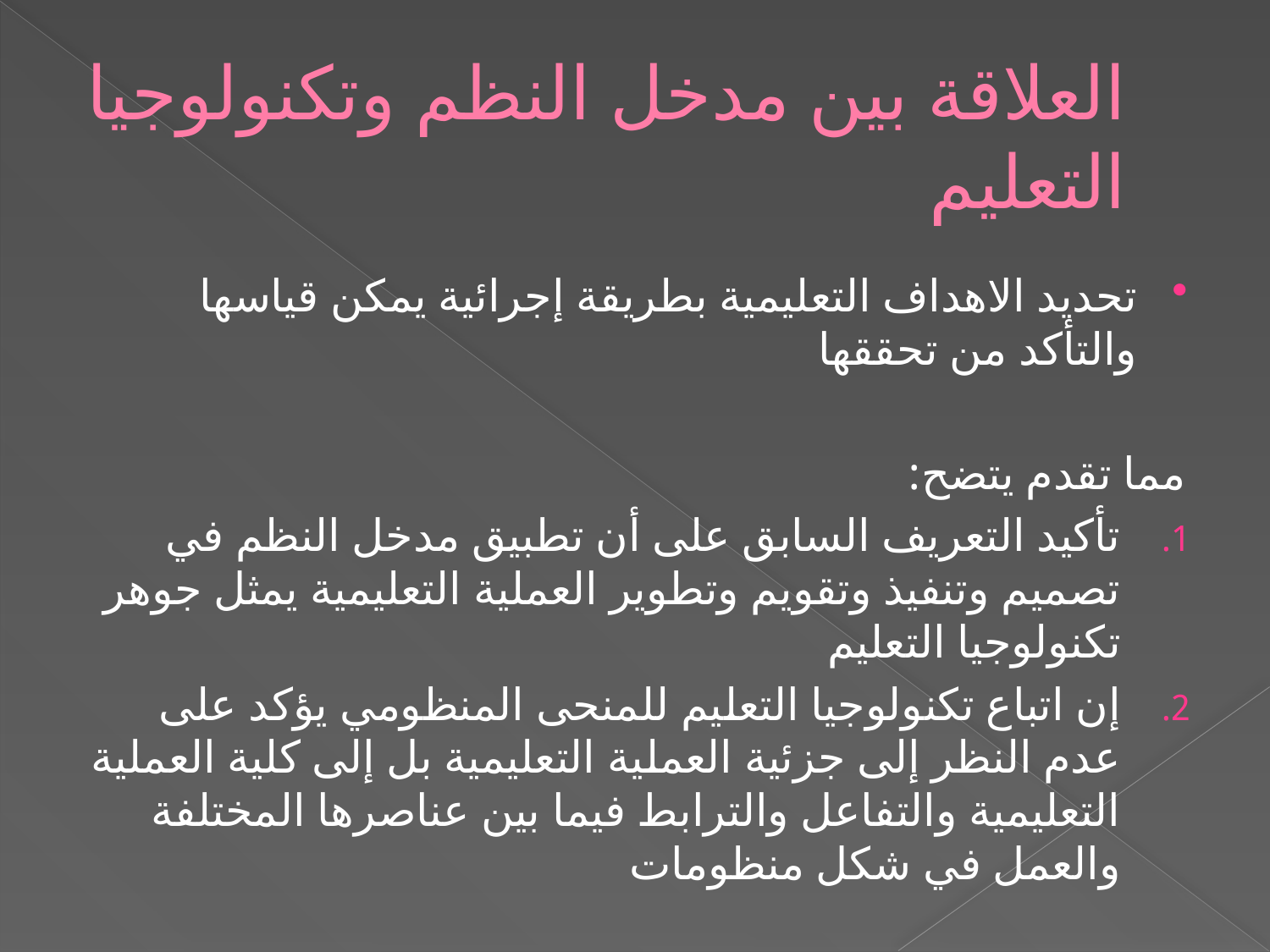

# العلاقة بين مدخل النظم وتكنولوجيا التعليم
تحديد الاهداف التعليمية بطريقة إجرائية يمكن قياسها والتأكد من تحققها

مما تقدم يتضح:
تأكيد التعريف السابق على أن تطبيق مدخل النظم في تصميم وتنفيذ وتقويم وتطوير العملية التعليمية يمثل جوهر تكنولوجيا التعليم
إن اتباع تكنولوجيا التعليم للمنحى المنظومي يؤكد على عدم النظر إلى جزئية العملية التعليمية بل إلى كلية العملية التعليمية والتفاعل والترابط فيما بين عناصرها المختلفة والعمل في شكل منظومات